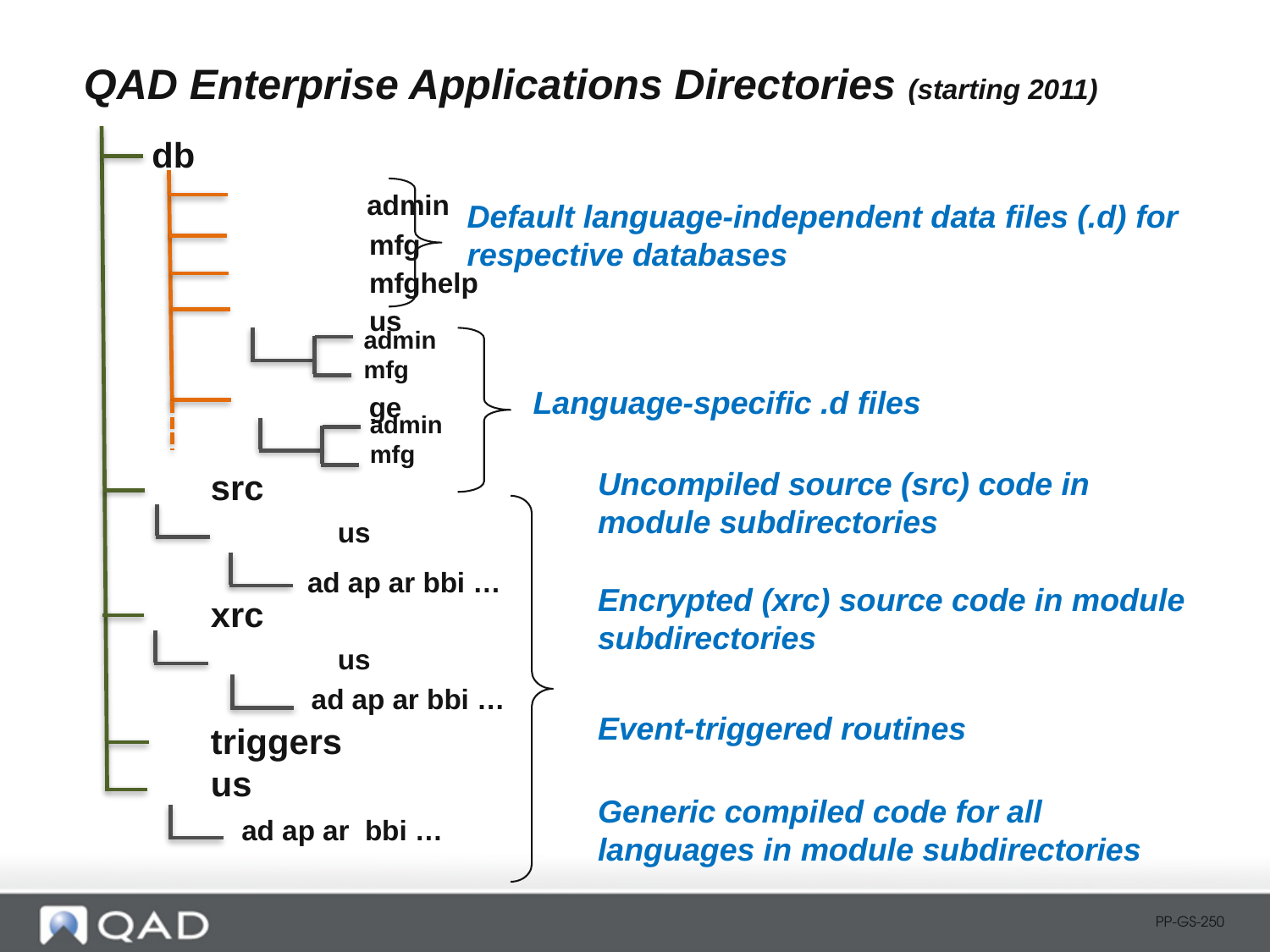

QAD Enterprise Applications Directories (starting 2011)

       db
		   admin
		    mfg
		    mfghelp
		    us
		    ge

	src
		us

	xrc
		us

	triggers
	us

Default language-independent data files (.d) for respective databases
admin
mfg

Language-specific .d files
admin
mfg
Uncompiled source (src) code in module subdirectories

Encrypted (xrc) source code in module subdirectories

Event-triggered routines
Generic compiled code for all languages in module subdirectories

ad ap ar bbi …
ad ap ar bbi …
ad ap ar  bbi …
PP-GS-250